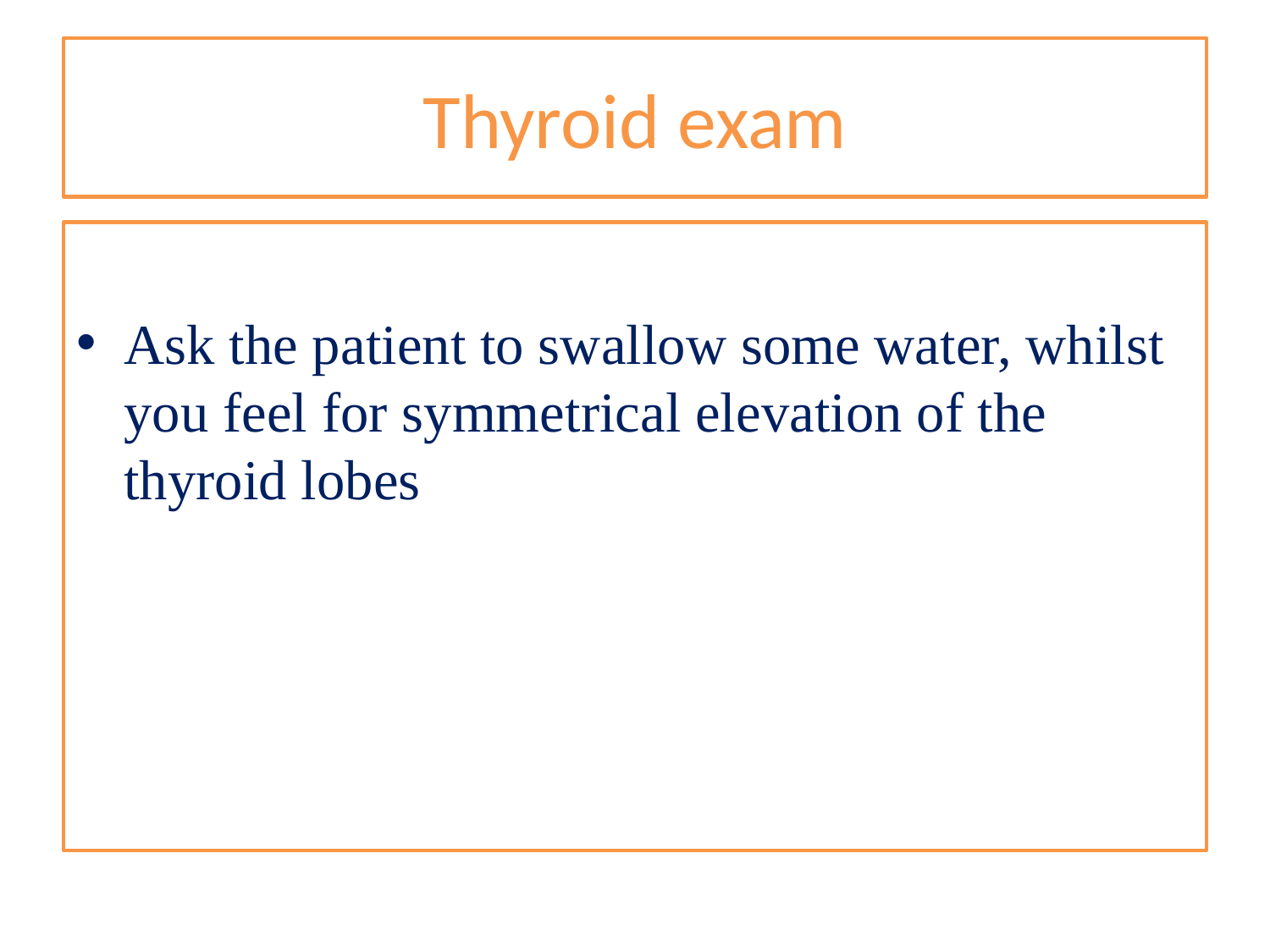

# Thyroid exam

Ask the patient to swallow some water, whilst you feel for symmetrical elevation of the thyroid lobes